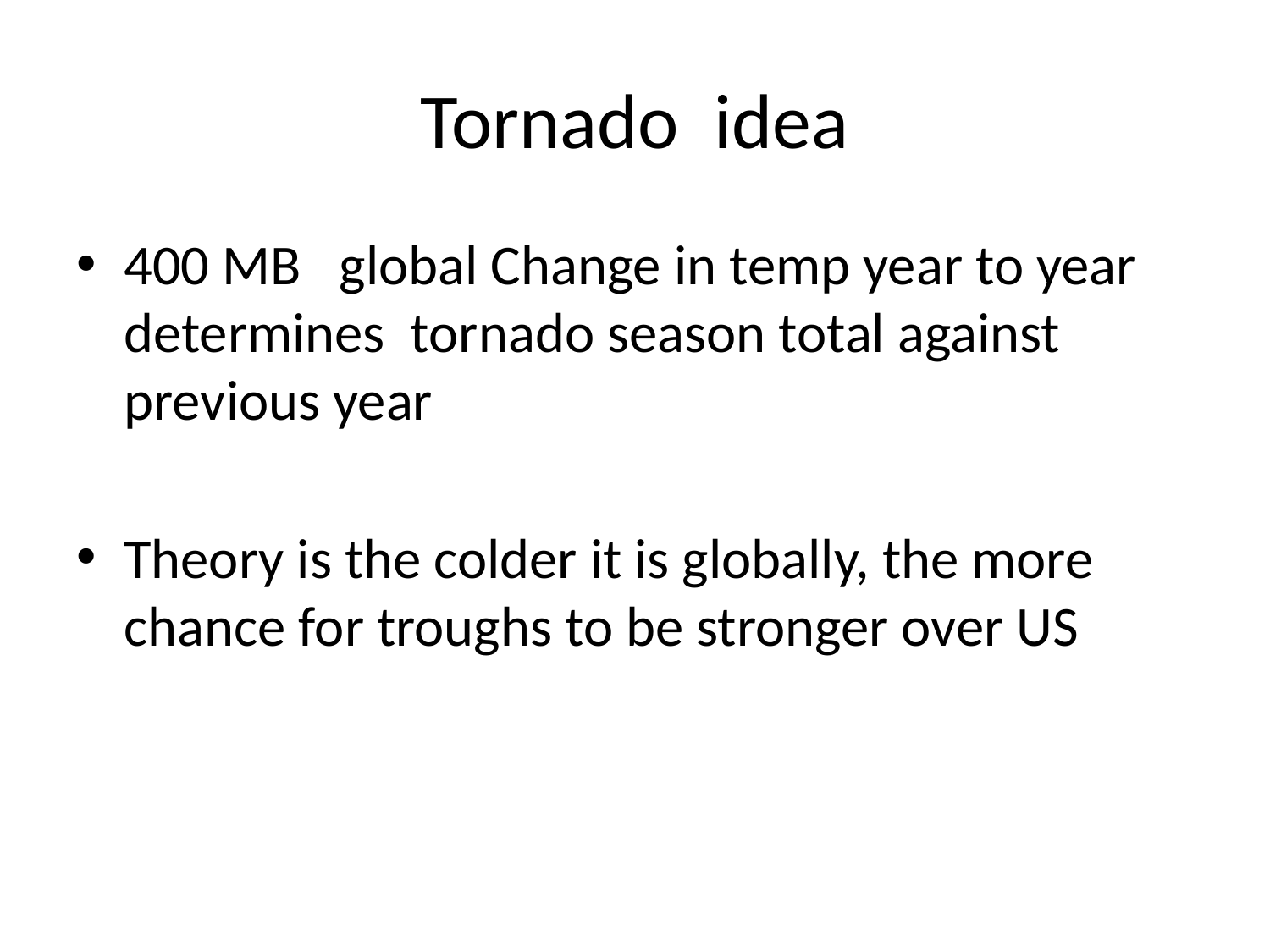

# Tornado  idea
400 MB   global Change in temp year to year determines  tornado season total against previous year

Theory is the colder it is globally, the more chance for troughs to be stronger over US